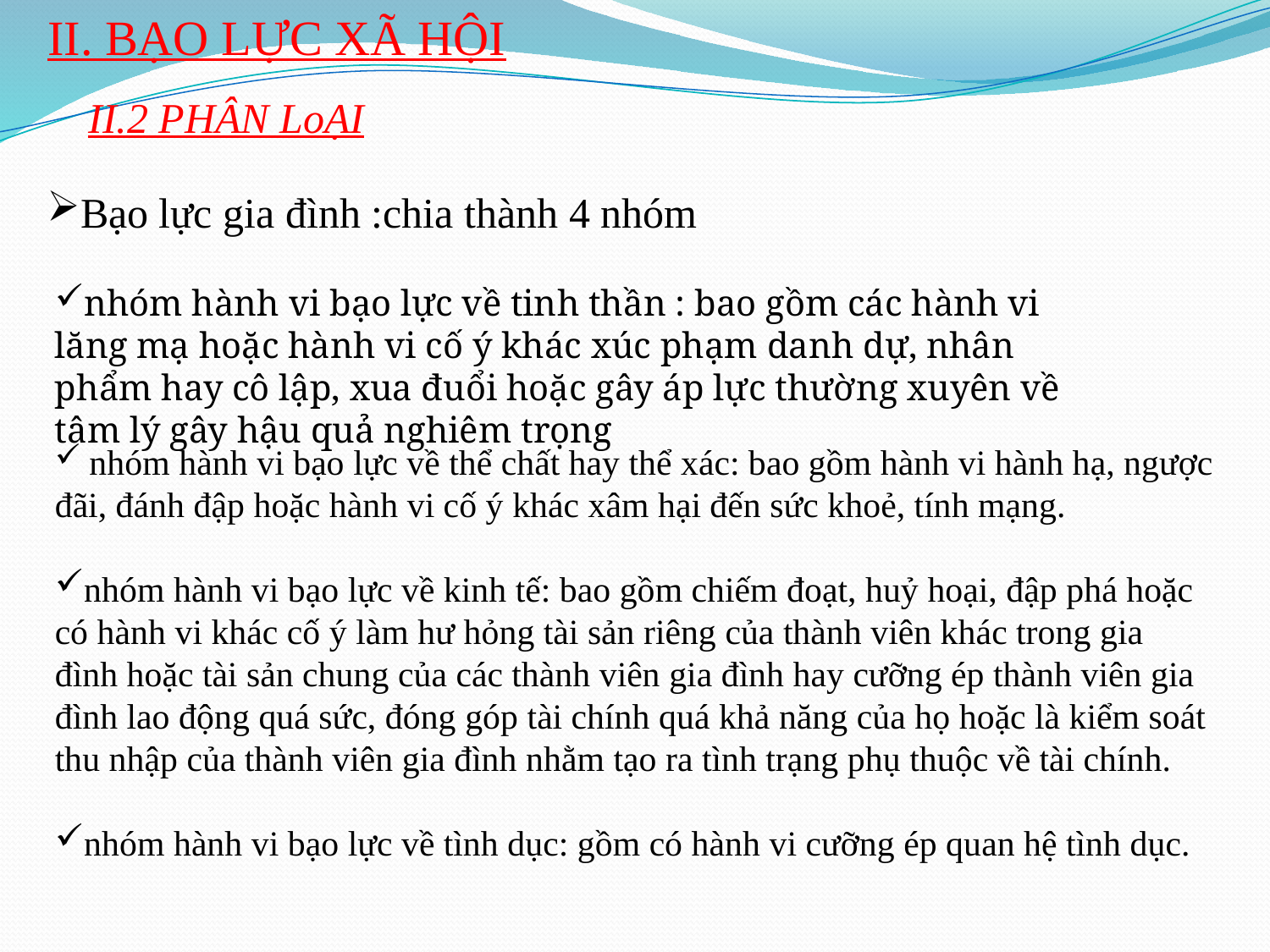

II. BẠO LỰC XÃ HỘI
II.2 PHÂN LoẠI
Bạo lực gia đình :chia thành 4 nhóm
nhóm hành vi bạo lực về tinh thần : bao gồm các hành vi lăng mạ hoặc hành vi cố ý khác xúc phạm danh dự, nhân phẩm hay cô lập, xua đuổi hoặc gây áp lực thường xuyên về tâm lý gây hậu quả nghiêm trọng
 nhóm hành vi bạo lực về thể chất hay thể xác: bao gồm hành vi hành hạ, ngược đãi, đánh đập hoặc hành vi cố ý khác xâm hại đến sức khoẻ, tính mạng.

nhóm hành vi bạo lực về kinh tế: bao gồm chiếm đoạt, huỷ hoại, đập phá hoặc có hành vi khác cố ý làm hư hỏng tài sản riêng của thành viên khác trong gia đình hoặc tài sản chung của các thành viên gia đình hay cưỡng ép thành viên gia đình lao động quá sức, đóng góp tài chính quá khả năng của họ hoặc là kiểm soát thu nhập của thành viên gia đình nhằm tạo ra tình trạng phụ thuộc về tài chính.

nhóm hành vi bạo lực về tình dục: gồm có hành vi cưỡng ép quan hệ tình dục.